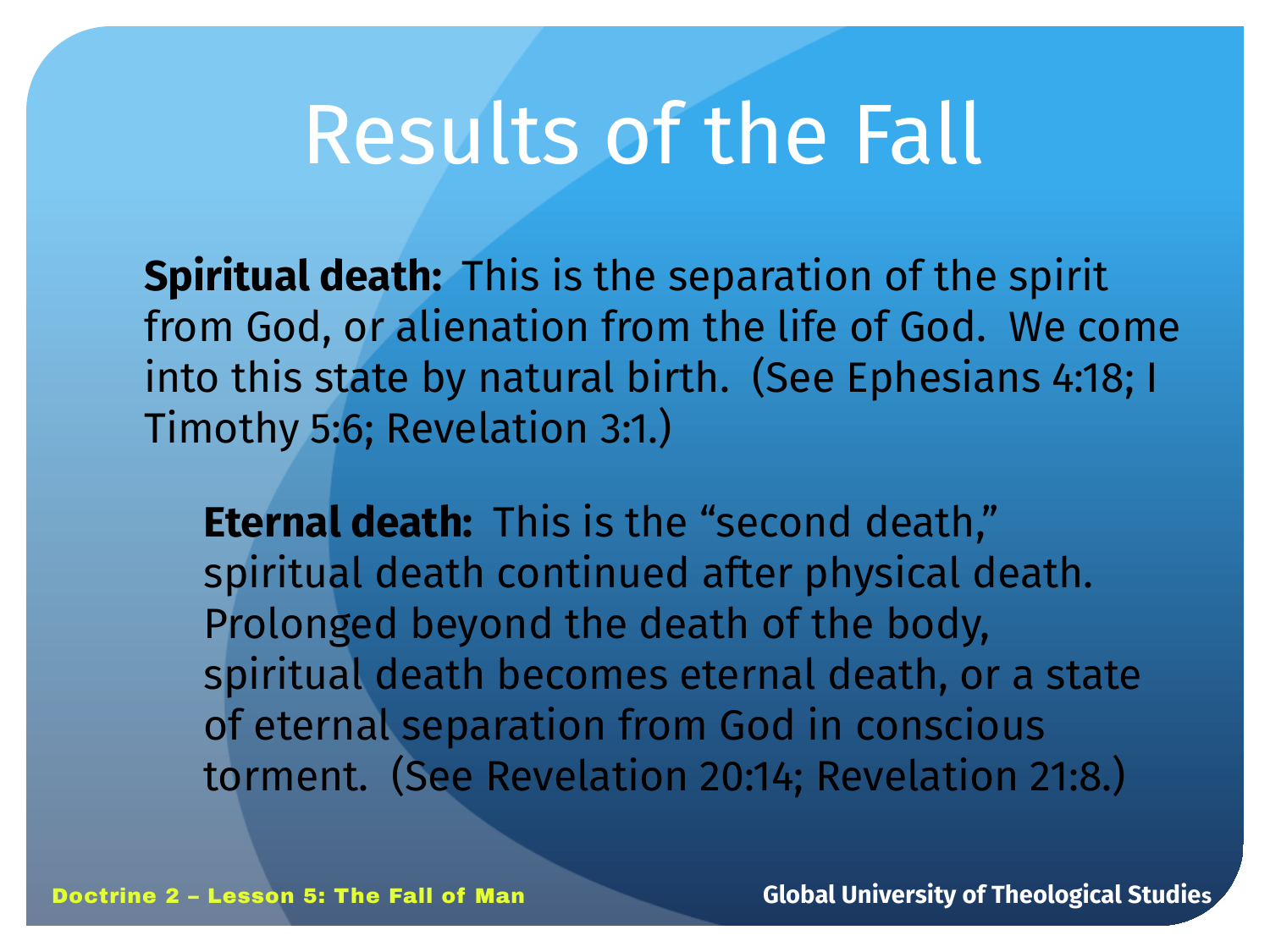

Results of the Fall
Spiritual death:  This is the separation of the spirit from God, or alienation from the life of God.  We come into this state by natural birth.  (See Ephesians 4:18; I Timothy 5:6; Revelation 3:1.)
Eternal death:  This is the “second death,” spiritual death continued after physical death. Prolonged beyond the death of the body, spiritual death becomes eternal death, or a state of eternal separation from God in conscious torment.  (See Revelation 20:14; Revelation 21:8.)
Doctrine 2 – Lesson 5: The Fall of Man                               Global University of Theological Studies